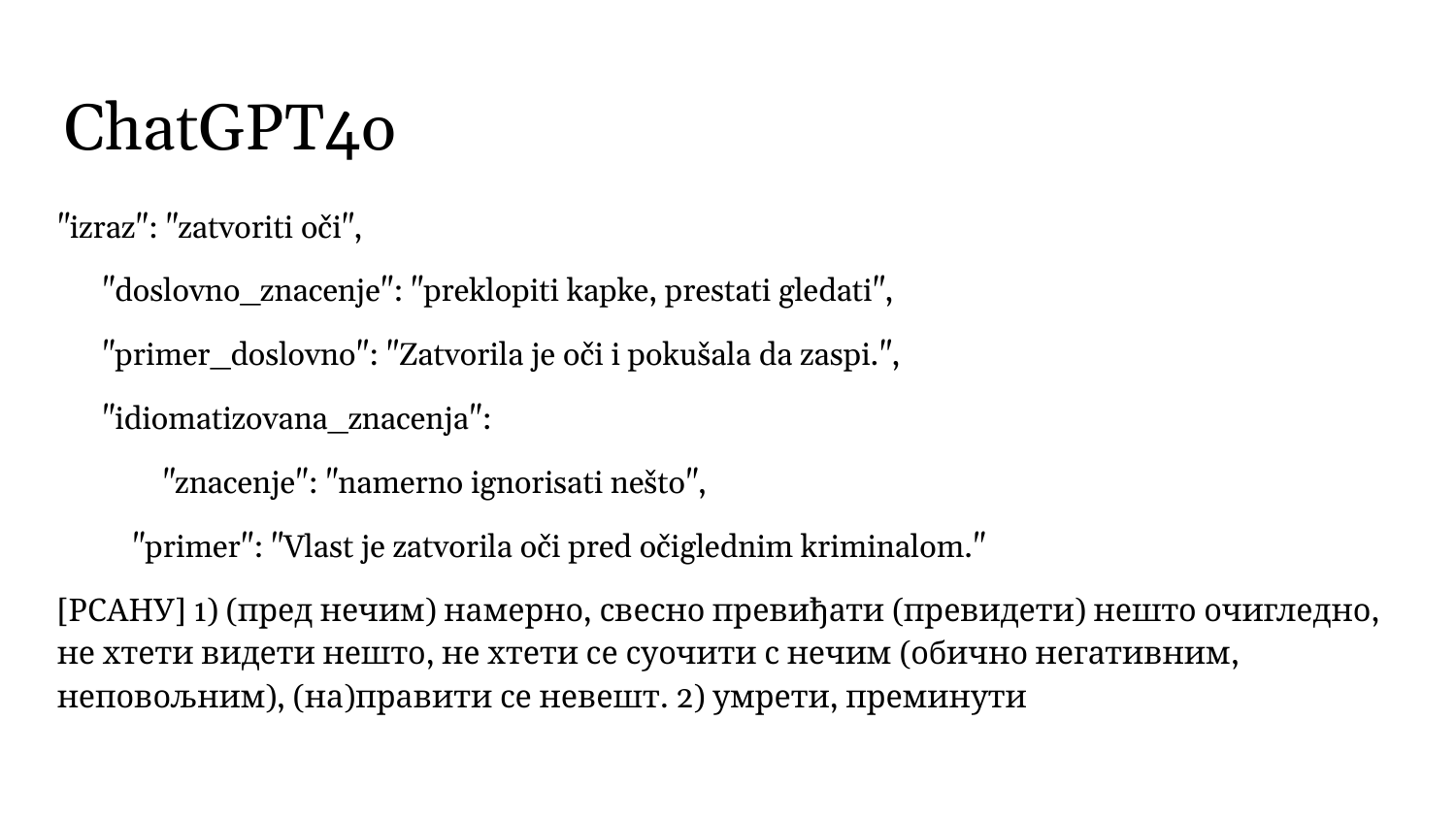

# ChatGPT4o
"izraz": "zatvoriti oči",
      "doslovno_znacenje": "preklopiti kapke, prestati gledati",
      "primer_doslovno": "Zatvorila je oči i pokušala da zaspi.",
      "idiomatizovana_znacenja":
              "znacenje": "namerno ignorisati nešto",
          "primer": "Vlast je zatvorila oči pred očiglednim kriminalom."
[РСАНУ] 1) (пред нечим) намерно, свесно превиђати (превидети) нешто очигледно, не хтети видети нешто, не хтети се суочити с нечим (обично негативним, неповољним), (на)правити се невешт. 2) умрети, преминути